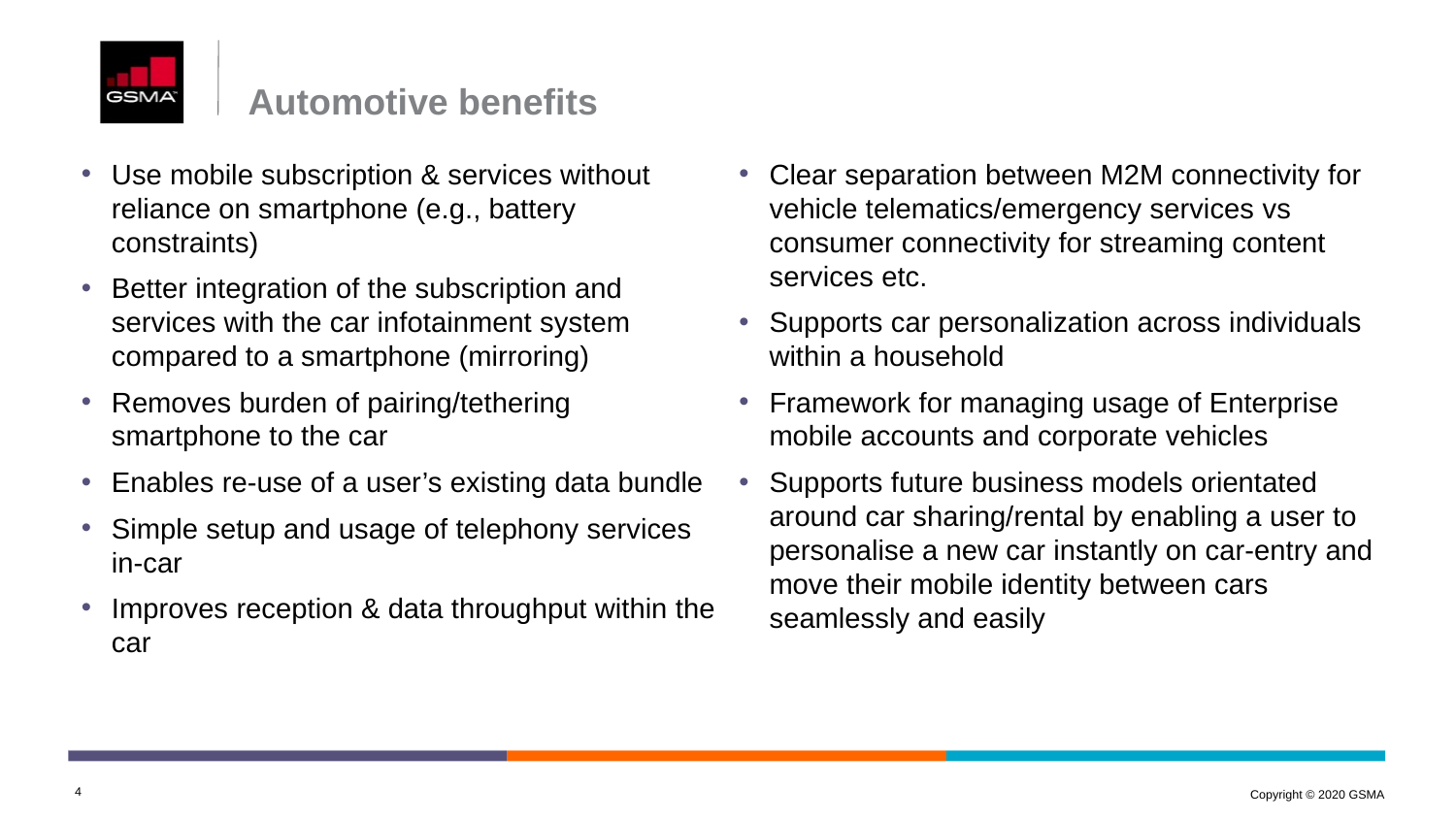

# Automotive benefits
Use mobile subscription & services without reliance on smartphone (e.g., battery constraints)
Better integration of the subscription and services with the car infotainment system compared to a smartphone (mirroring)
Removes burden of pairing/tethering smartphone to the car
Enables re-use of a user’s existing data bundle
Simple setup and usage of telephony services in-car
Improves reception & data throughput within the car

Clear separation between M2M connectivity for vehicle telematics/emergency services vs consumer connectivity for streaming content services etc.
Supports car personalization across individuals within a household
Framework for managing usage of Enterprise mobile accounts and corporate vehicles
Supports future business models orientated around car sharing/rental by enabling a user to personalise a new car instantly on car-entry and move their mobile identity between cars seamlessly and easily
4